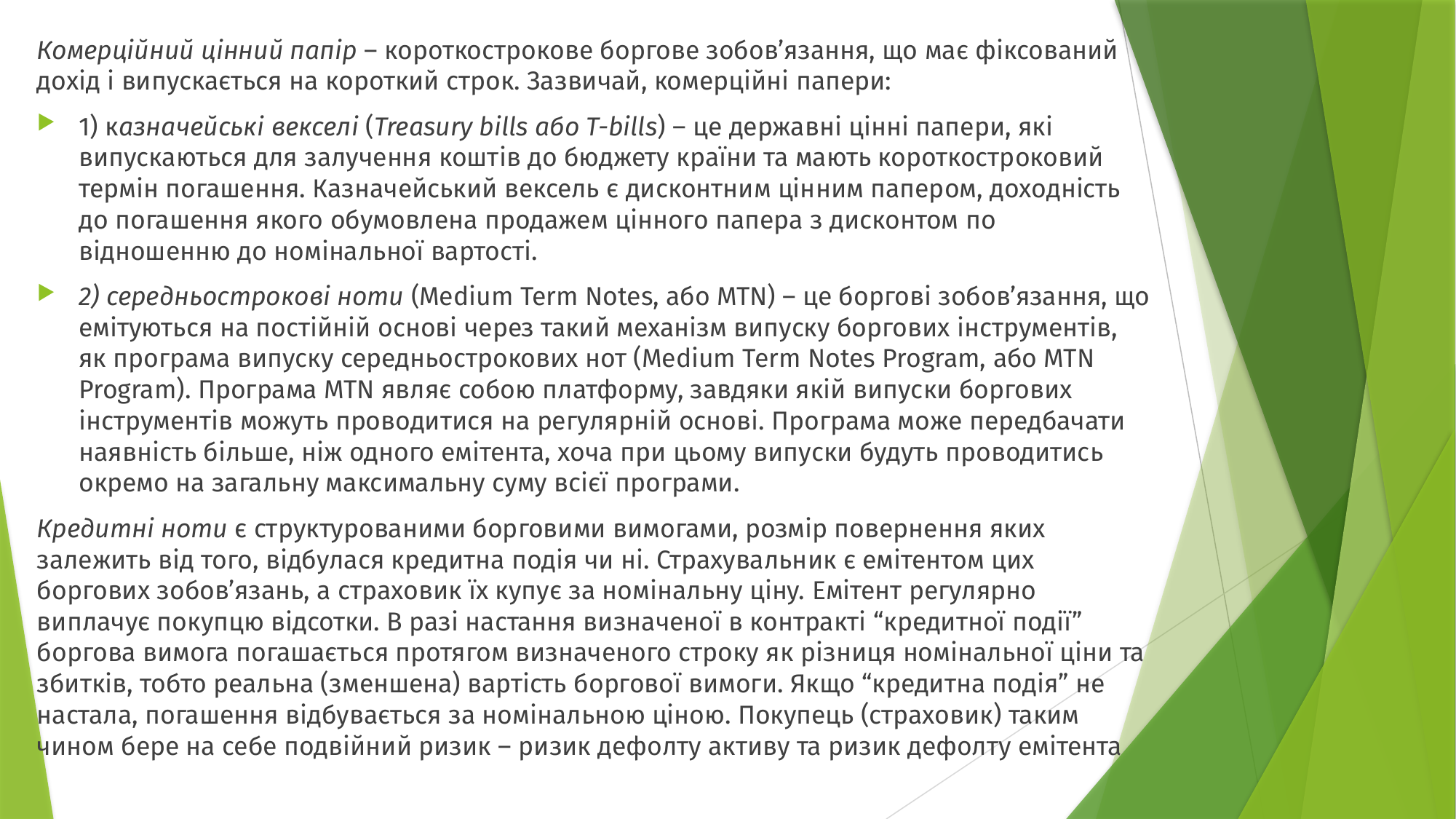

Комерційний цінний папір – короткострокове боргове зобов’язання, що має фіксований дохід і випускається на короткий строк. Зазвичай, комерційні папери:
1) казначейські векселі (Treasury bills або T-bills) – це державні цінні папери, які випускаються для залучення коштів до бюджету країни та мають короткостроковий термін погашення. Казначейський вексель є дисконтним цінним папером, доходність до погашення якого обумовлена продажем цінного папера з дисконтом по відношенню до номінальної вартості.
2) середньострокові ноти (Medium Term Notes, або MTN) – це боргові зобов’язання, що емітуються на постійній основі через такий механізм випуску боргових інструментів, як програма випуску середньострокових нот (Medium Term Notes Program, або MTN Program). Програма MTN являє собою платформу, завдяки якій випуски боргових інструментів можуть проводитися на регулярній основі. Програма може передбачати наявність більше, ніж одного емітента, хоча при цьому випуски будуть проводитись окремо на загальну максимальну суму всієї програми.
Кредитні ноти є структурованими борговими вимогами, розмір повернення яких залежить від того, відбулася кредитна подія чи ні. Страхувальник є емітентом цих боргових зобов’язань, а страховик їх купує за номінальну ціну. Емітент регулярно виплачує покупцю відсотки. В разі настання визначеної в контракті “кредитної події” боргова вимога погашається протягом визначеного строку як різниця номінальної ціни та збитків, тобто реальна (зменшена) вартість боргової вимоги. Якщо “кредитна подія” не настала, погашення відбувається за номінальною ціною. Покупець (страховик) таким чином бере на себе подвійний ризик – ризик дефолту активу та ризик дефолту емітента